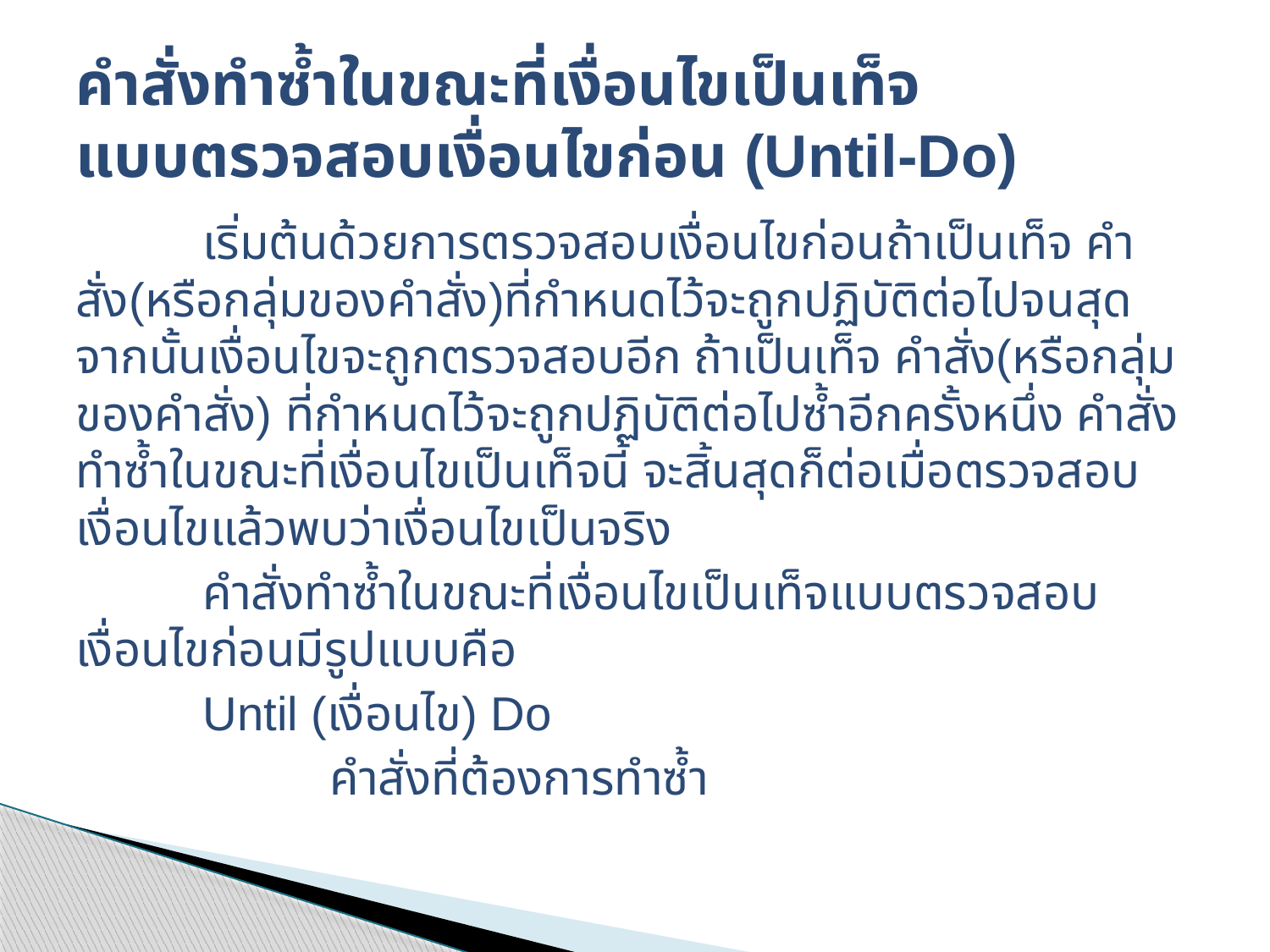

# คำสั่งทำซ้ำในขณะที่เงื่อนไขเป็นเท็จ แบบตรวจสอบเงื่อนไขก่อน (Until-Do)
	เริ่มต้นด้วยการตรวจสอบเงื่อนไขก่อนถ้าเป็นเท็จ คำสั่ง(หรือกลุ่มของคำสั่ง)ที่กำหนดไว้จะถูกปฏิบัติต่อไปจนสุด จากนั้นเงื่อนไขจะถูกตรวจสอบอีก ถ้าเป็นเท็จ คำสั่ง(หรือกลุ่มของคำสั่ง) ที่กำหนดไว้จะถูกปฏิบัติต่อไปซ้ำอีกครั้งหนึ่ง คำสั่งทำซ้ำในขณะที่เงื่อนไขเป็นเท็จนี้ จะสิ้นสุดก็ต่อเมื่อตรวจสอบเงื่อนไขแล้วพบว่าเงื่อนไขเป็นจริง
	คำสั่งทำซ้ำในขณะที่เงื่อนไขเป็นเท็จแบบตรวจสอบเงื่อนไขก่อนมีรูปแบบคือ
	Until (เงื่อนไข) Do
		คำสั่งที่ต้องการทำซ้ำ